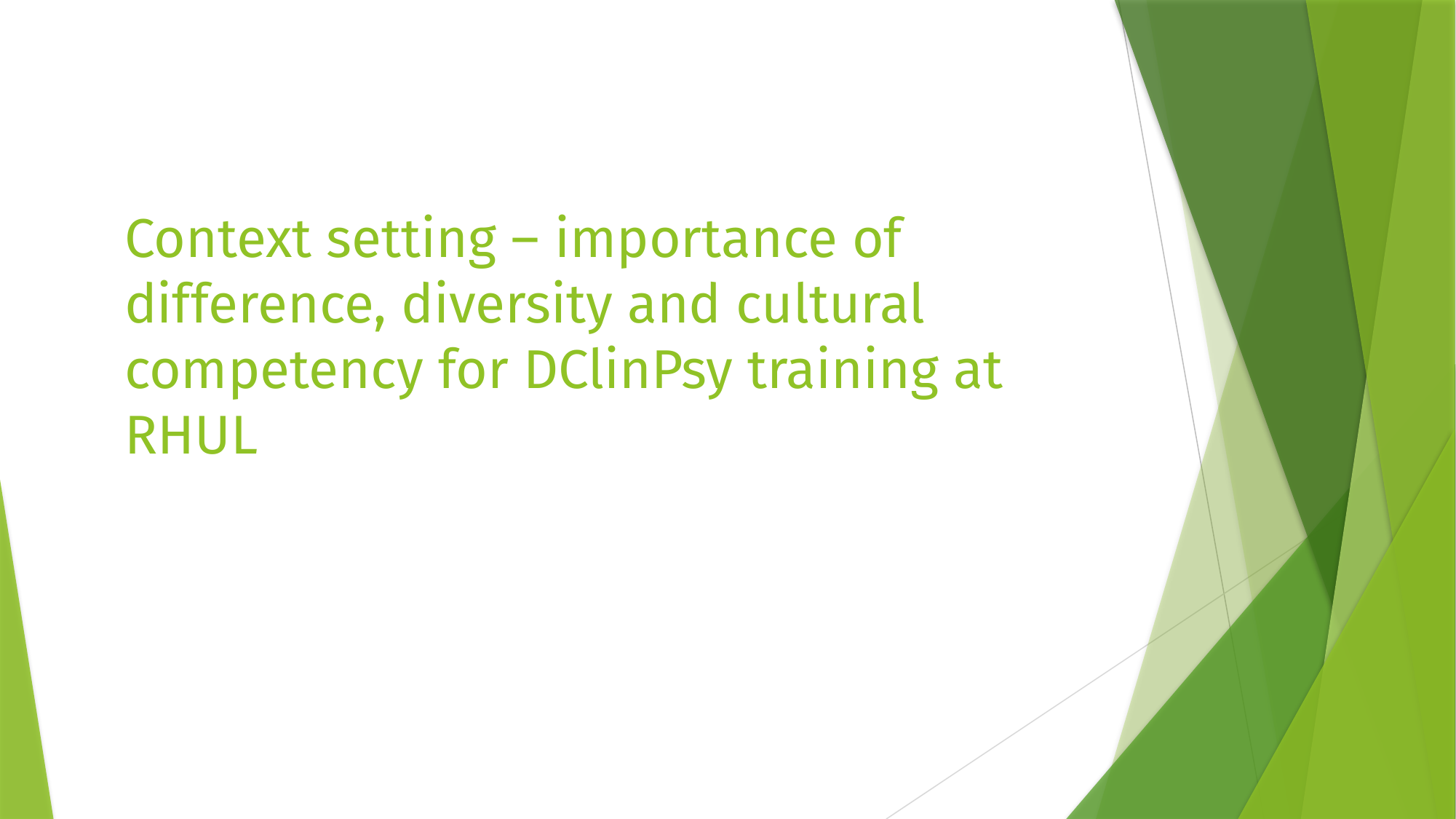

# Context setting – importance of difference, diversity and cultural competency for DClinPsy training at RHUL